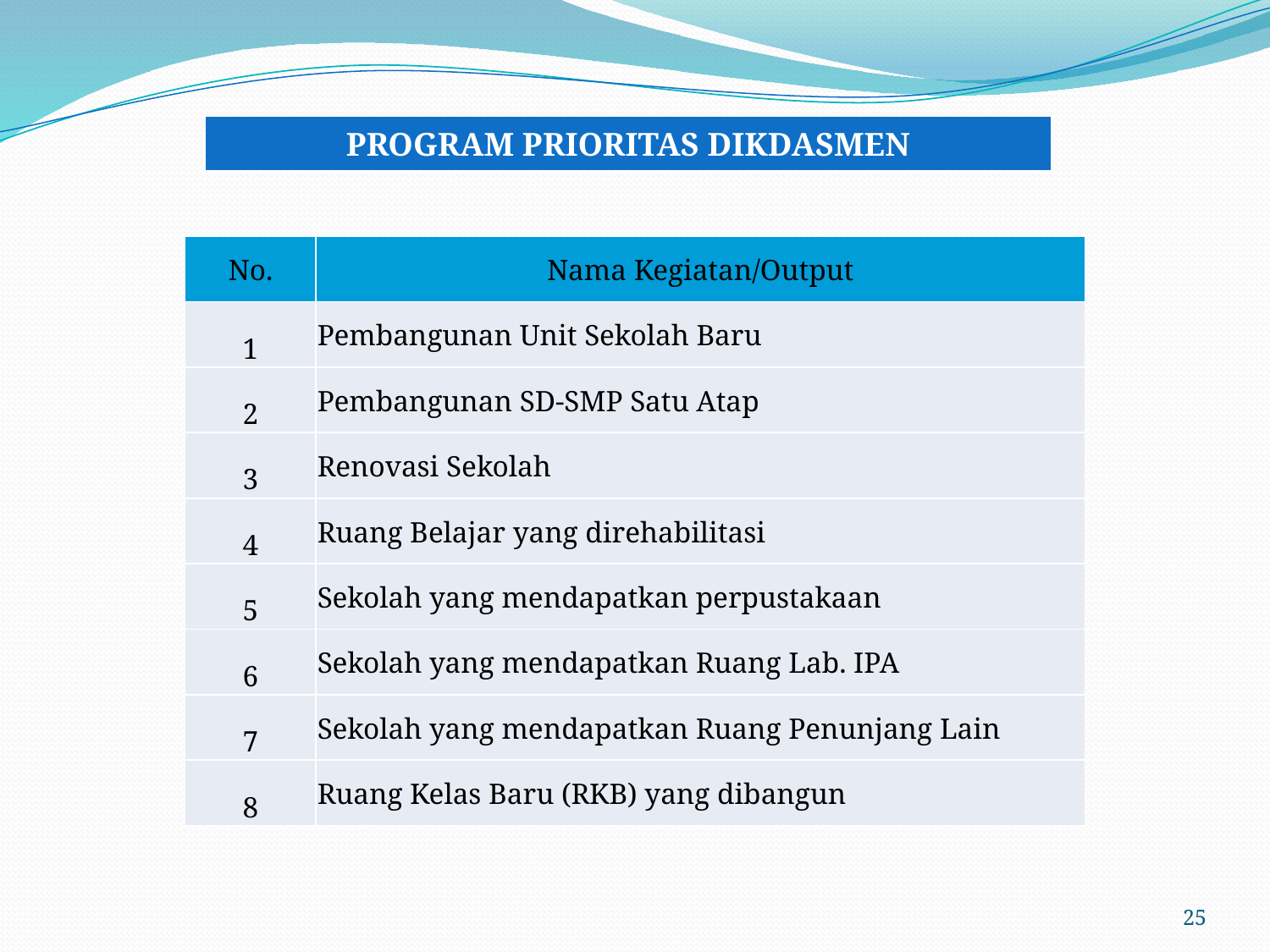

| PROGRAM PRIORITAS DIKDASMEN |
| --- |
| No. | Nama Kegiatan/Output |
| --- | --- |
| 1 | Pembangunan Unit Sekolah Baru |
| 2 | Pembangunan SD-SMP Satu Atap |
| 3 | Renovasi Sekolah |
| 4 | Ruang Belajar yang direhabilitasi |
| 5 | Sekolah yang mendapatkan perpustakaan |
| 6 | Sekolah yang mendapatkan Ruang Lab. IPA |
| 7 | Sekolah yang mendapatkan Ruang Penunjang Lain |
| 8 | Ruang Kelas Baru (RKB) yang dibangun |
25